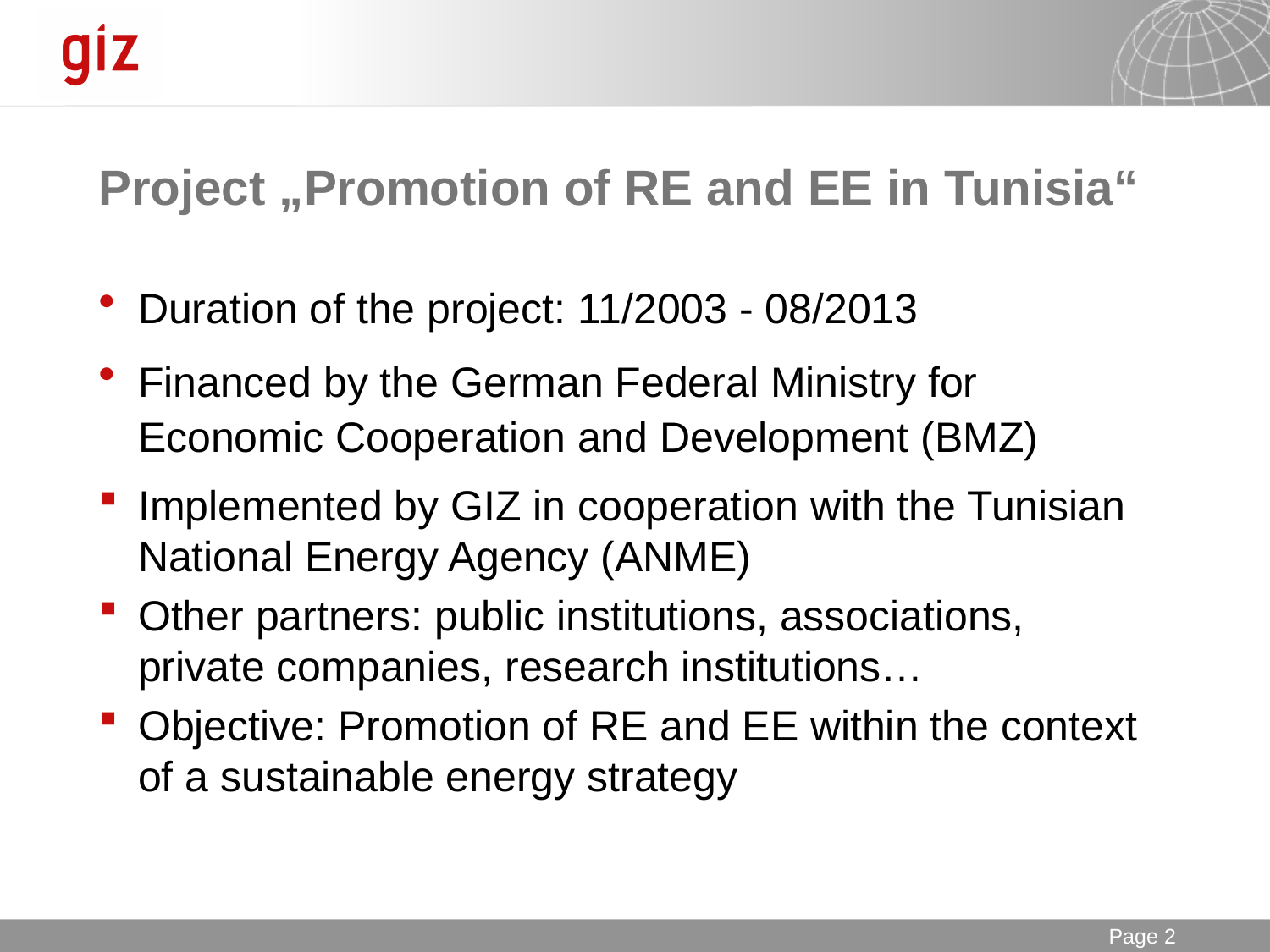

Project „Promotion of RE and EE in Tunisia“
Duration of the project: 11/2003 - 08/2013
Financed by the German Federal Ministry for Economic Cooperation and Development (BMZ)
Implemented by GIZ in cooperation with the Tunisian National Energy Agency (ANME)
Other partners: public institutions, associations, private companies, research institutions…
Objective: Promotion of RE and EE within the context of a sustainable energy strategy